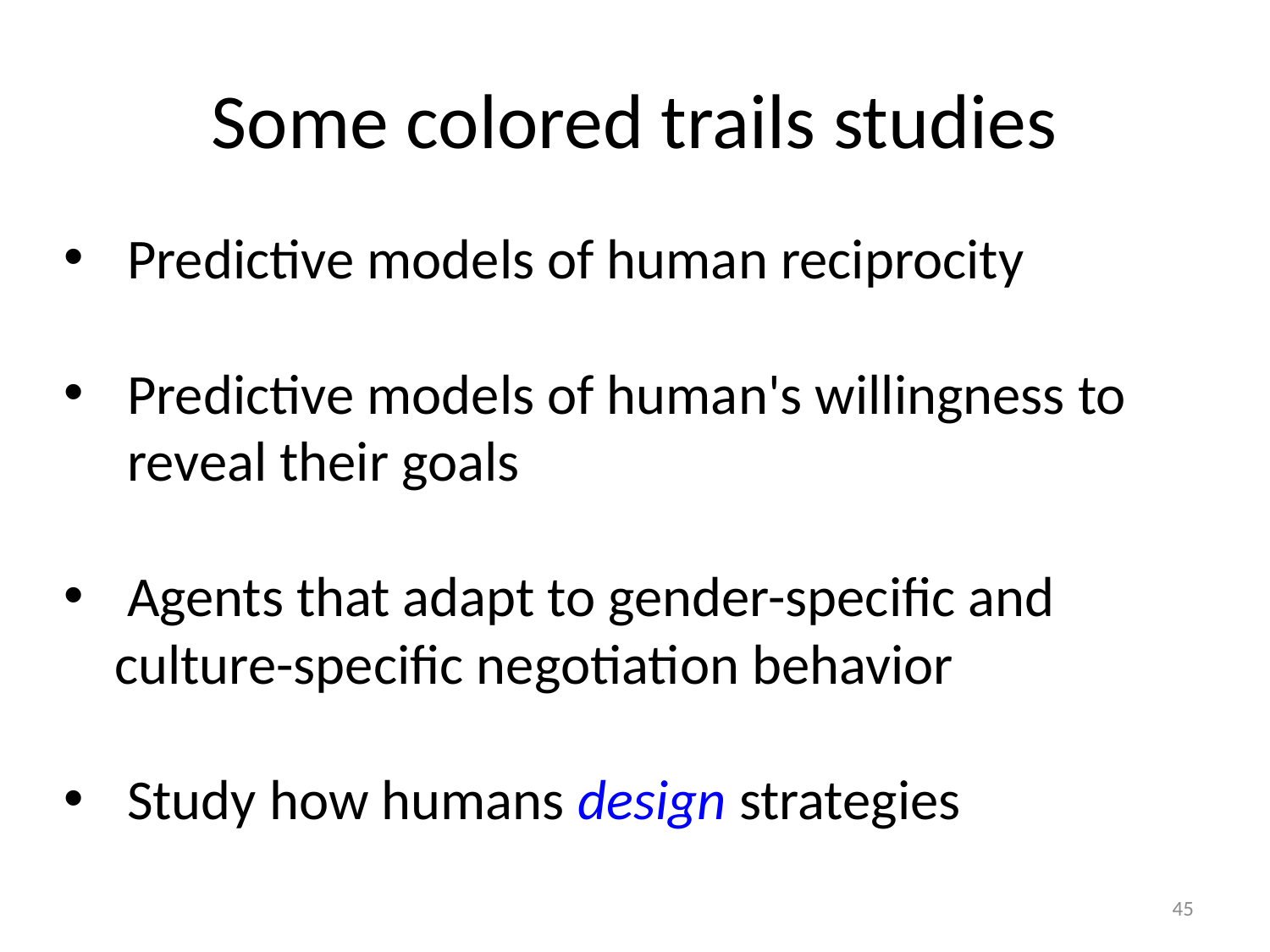

Some colored trails studies
Predictive models of human reciprocity

Predictive models of human's willingness to
     reveal their goals

Agents that adapt to gender-specific and
    culture-specific negotiation behavior

Study how humans design strategies
45